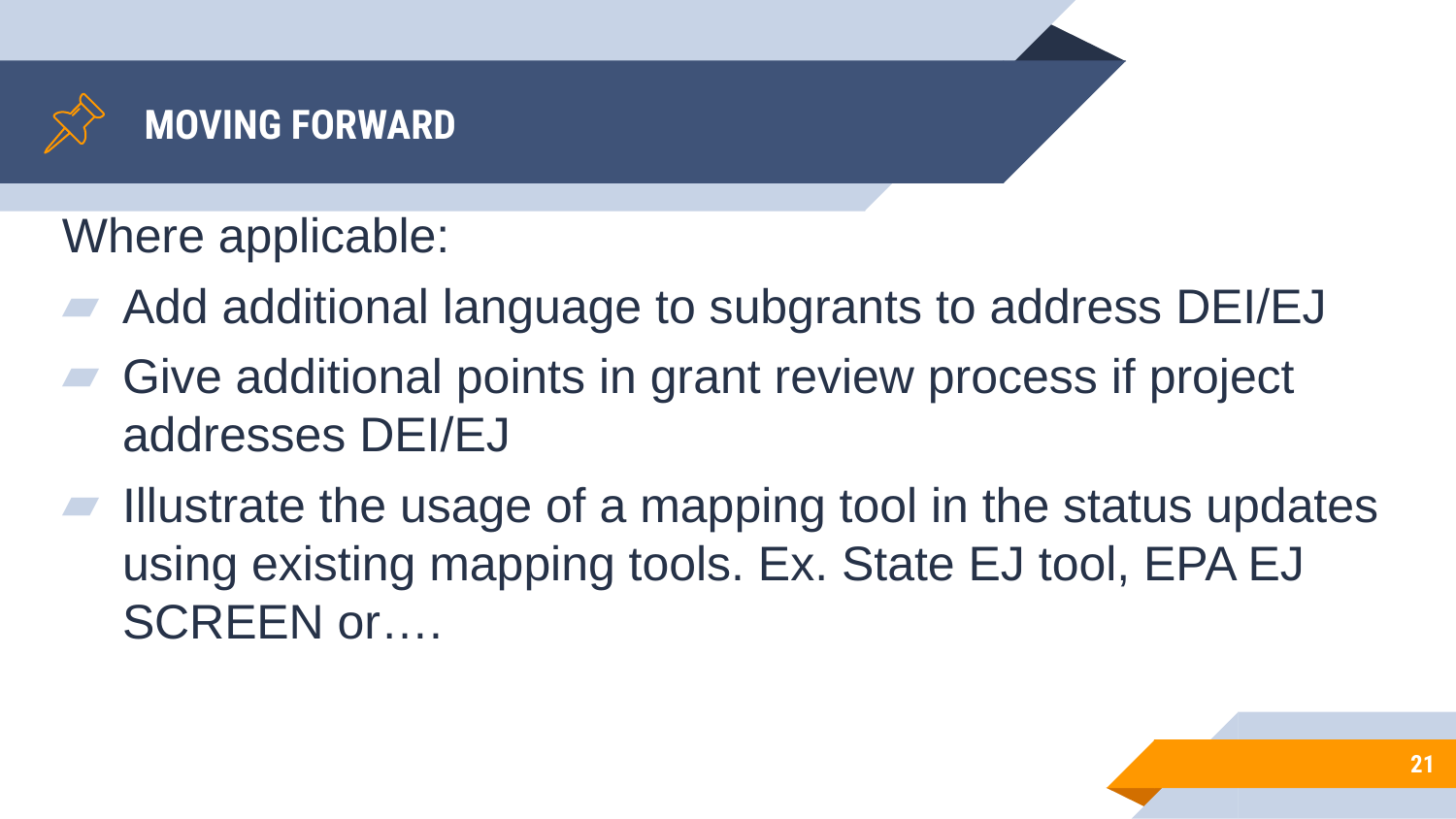

# MOVING FORWARD

Where applicable:
Add additional language to subgrants to address DEI/EJ
Give additional points in grant review process if project addresses DEI/EJ
Illustrate the usage of a mapping tool in the status updates using existing mapping tools. Ex. State EJ tool, EPA EJ SCREEN or….

21